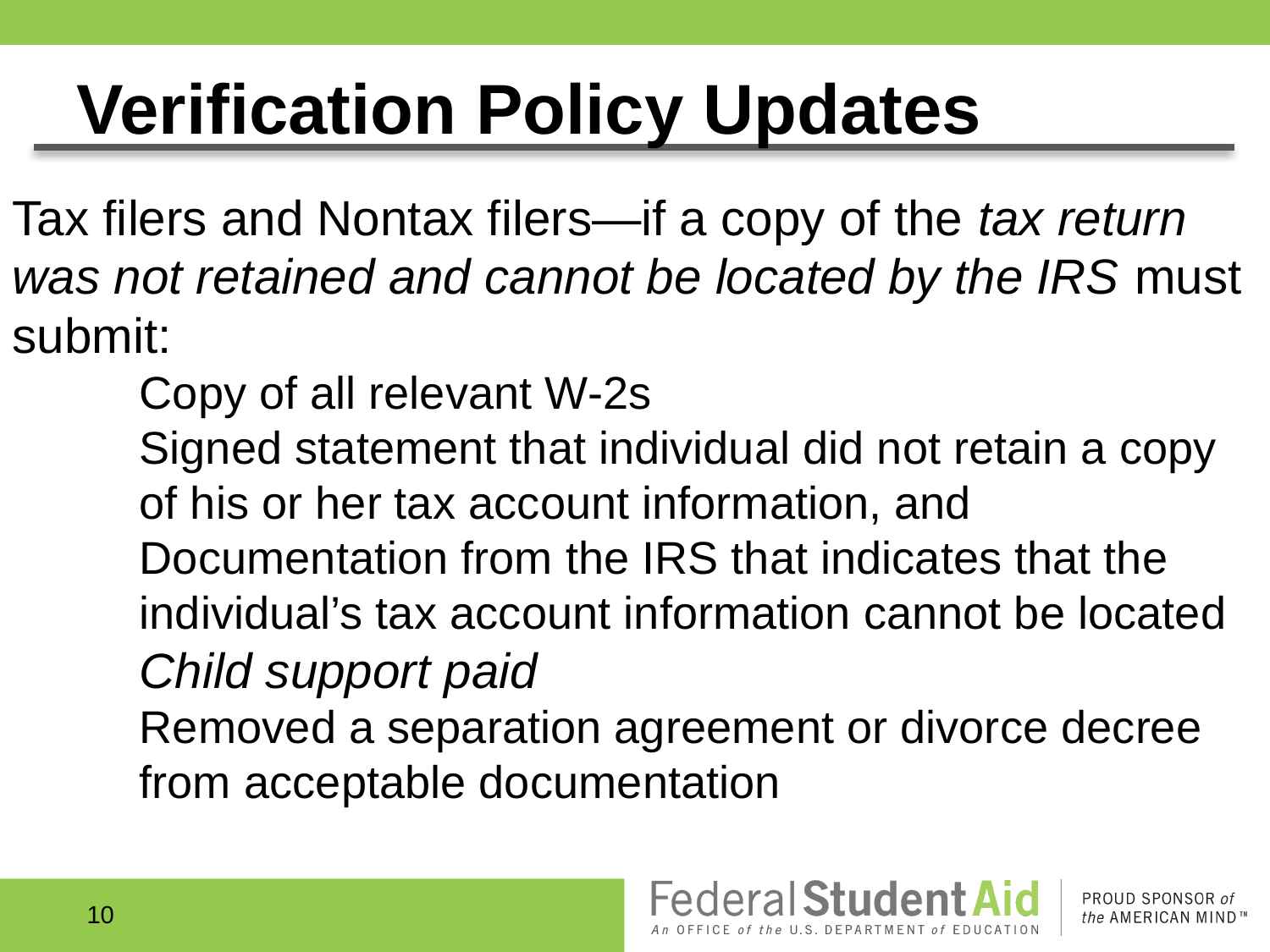

# Verification Policy Updates
Tax filers and Nontax filers—if a copy of the tax return was not retained and cannot be located by the IRS must submit:
Copy of all relevant W-2s
Signed statement that individual did not retain a copy of his or her tax account information, and
Documentation from the IRS that indicates that the individual’s tax account information cannot be located
Child support paid
Removed a separation agreement or divorce decree from acceptable documentation

10